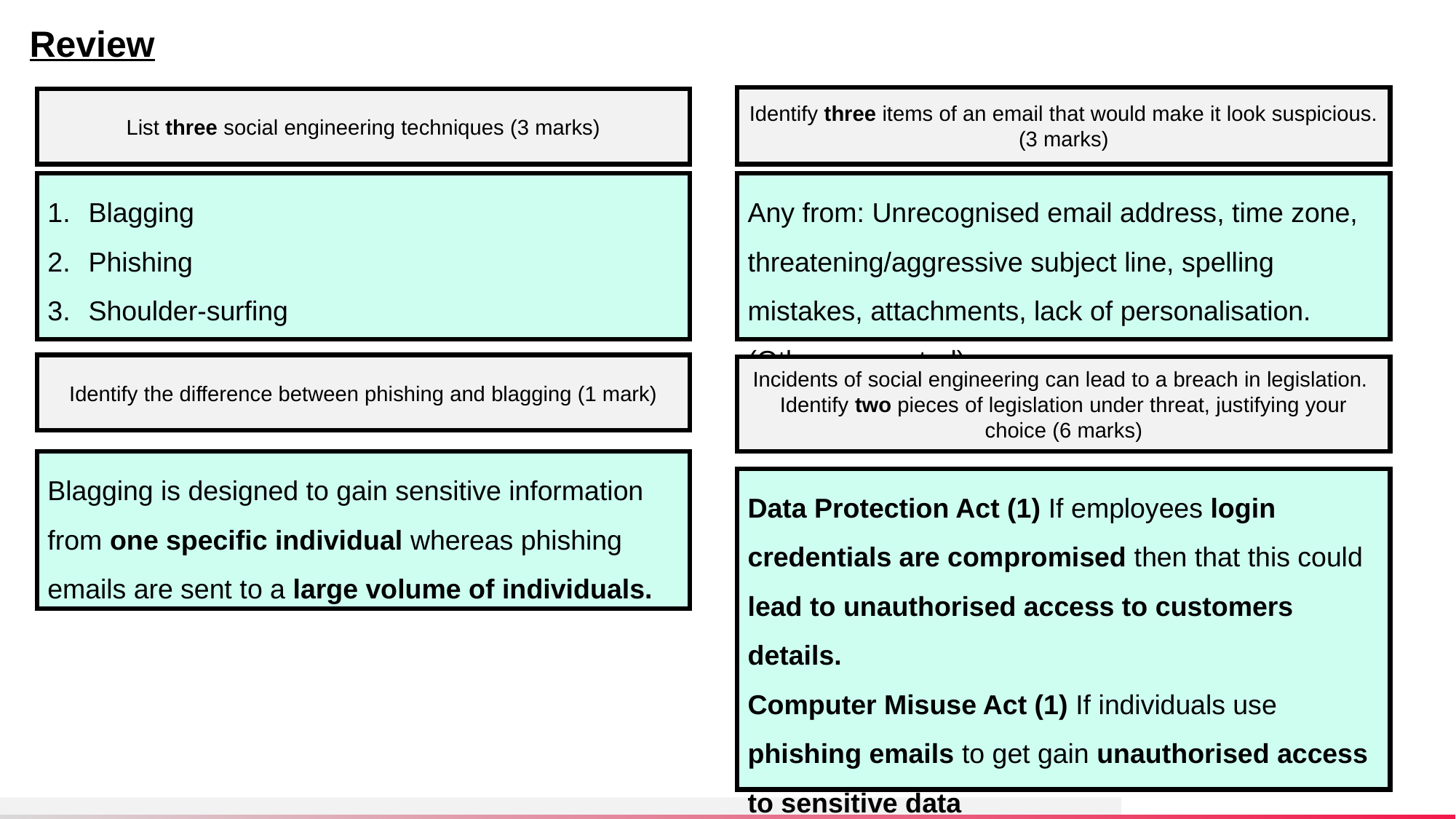

Review

Identify three items of an email that would make it look suspicious. (3 marks)
List three social engineering techniques (3 marks)
Blagging
Phishing
Shoulder-surfing

Any from: Unrecognised email address, time zone, threatening/aggressive subject line, spelling mistakes, attachments, lack of personalisation. (Others accepted)
Identify the difference between phishing and blagging (1 mark)
Incidents of social engineering can lead to a breach in legislation.
Identify two pieces of legislation under threat, justifying your choice (6 marks)
Blagging is designed to gain sensitive information from one specific individual whereas phishing emails are sent to a large volume of individuals.
Data Protection Act (1) If employees login credentials are compromised then that this could lead to unauthorised access to customers details.
Computer Misuse Act (1) If individuals use phishing emails to get gain unauthorised access to sensitive data